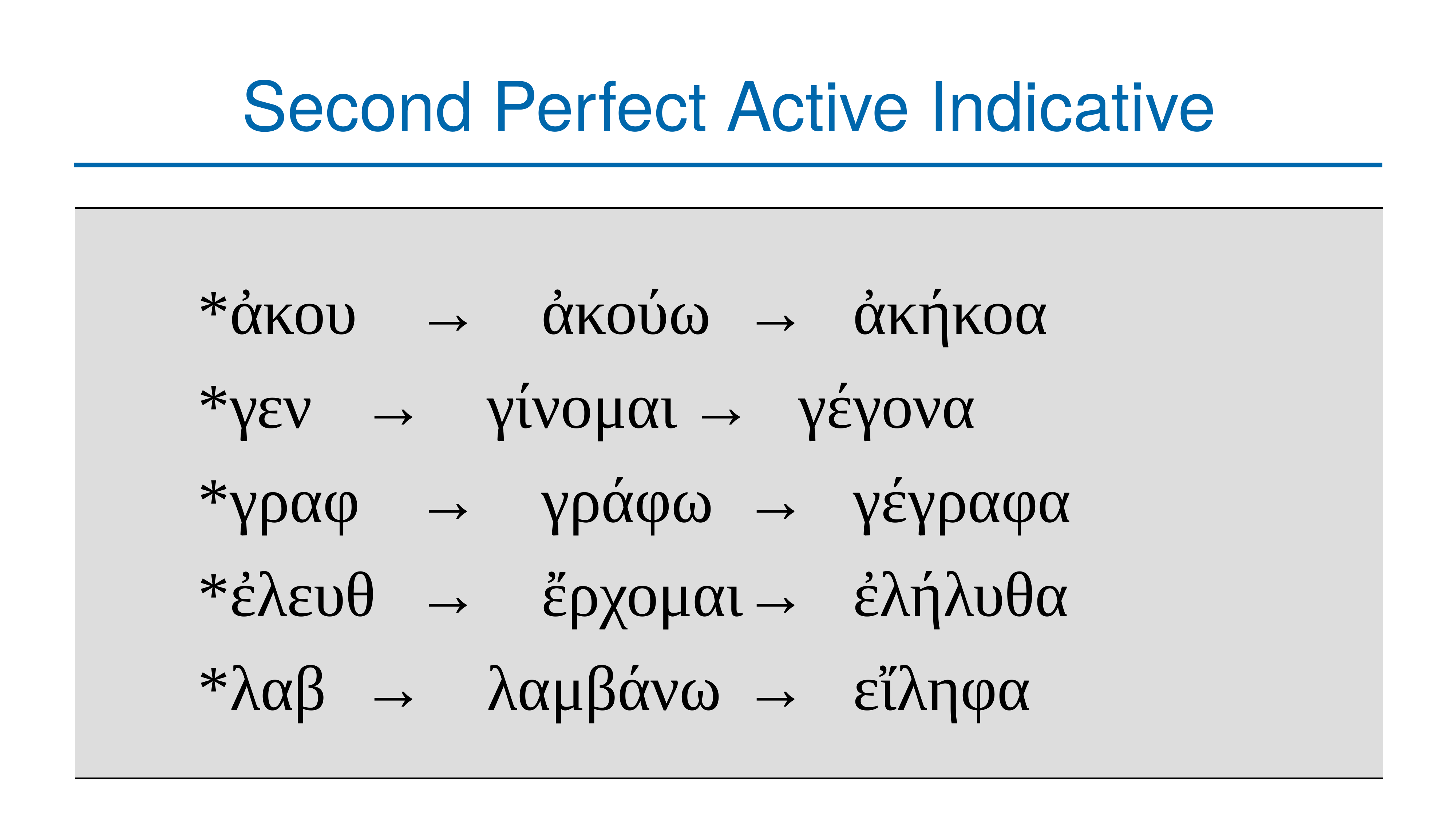

# Second Perfect Active Indicative
| \*ἀκου → ἀκούω → ἀκήκοα \*γεν → γίνομαι → γέγονα \*γραφ → γράφω → γέγραφα \*ἐλευθ → ἔρχομαι → ἐλήλυθα \*λαβ → λαμβάνω → εἴληφα |
| --- |